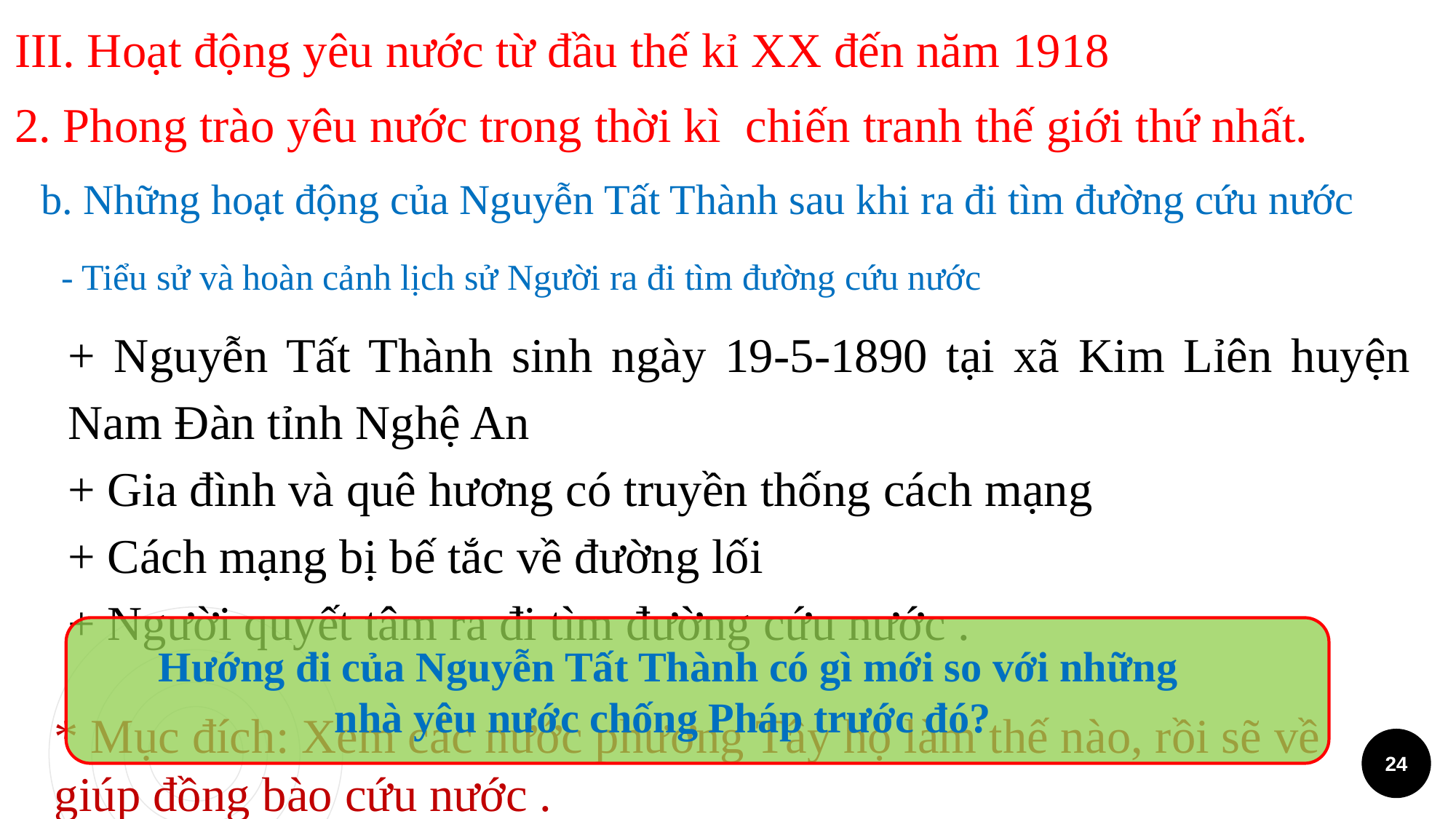

III. Hoạt động yêu nước từ đầu thế kỉ XX đến năm 1918
2. Phong trào yêu nước trong thời kì  chiến tranh thế giới thứ nhất.
b. Những hoạt động của Nguyễn Tất Thành sau khi ra đi tìm đường cứu nước
- Tiểu sử và hoàn cảnh lịch sử Người ra đi tìm đường cứu nước
+ Nguyễn Tất Thành sinh ngày 19-5-1890 tại xã Kim Lỉên huyện Nam Đàn tỉnh Nghệ An
+ Gia đình và quê hương có truyền thống cách mạng
+ Cách mạng bị bế tắc về đường lối
+ Người quyết tâm ra đi tìm đường cứu nước .

Hướng đi của Nguyễn Tất Thành có gì mới so với những nhà yêu nước chống Pháp trước đó?
* Mục đích: Xem các nước phương Tây họ làm thế nào, rồi sẽ về giúp đồng bào cứu nước .
24